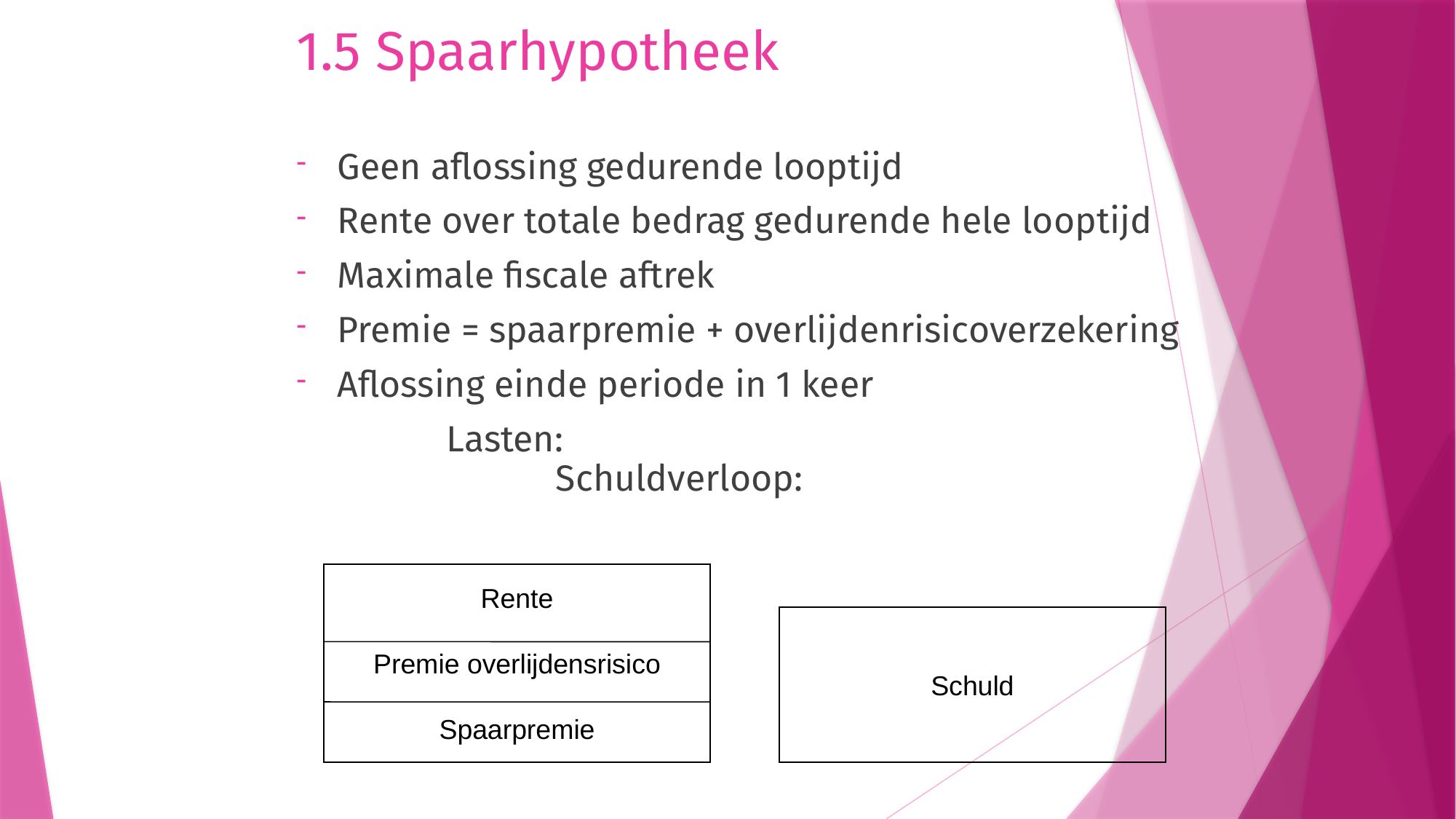

# 1.5 Spaarhypotheek
Geen aflossing gedurende looptijd
Rente over totale bedrag gedurende hele looptijd
Maximale fiscale aftrek
Premie = spaarpremie + overlijdenrisicoverzekering
Aflossing einde periode in 1 keer
		Lasten:							Schuldverloop:

Rente

Premie overlijdensrisico

Spaarpremie
Schuld